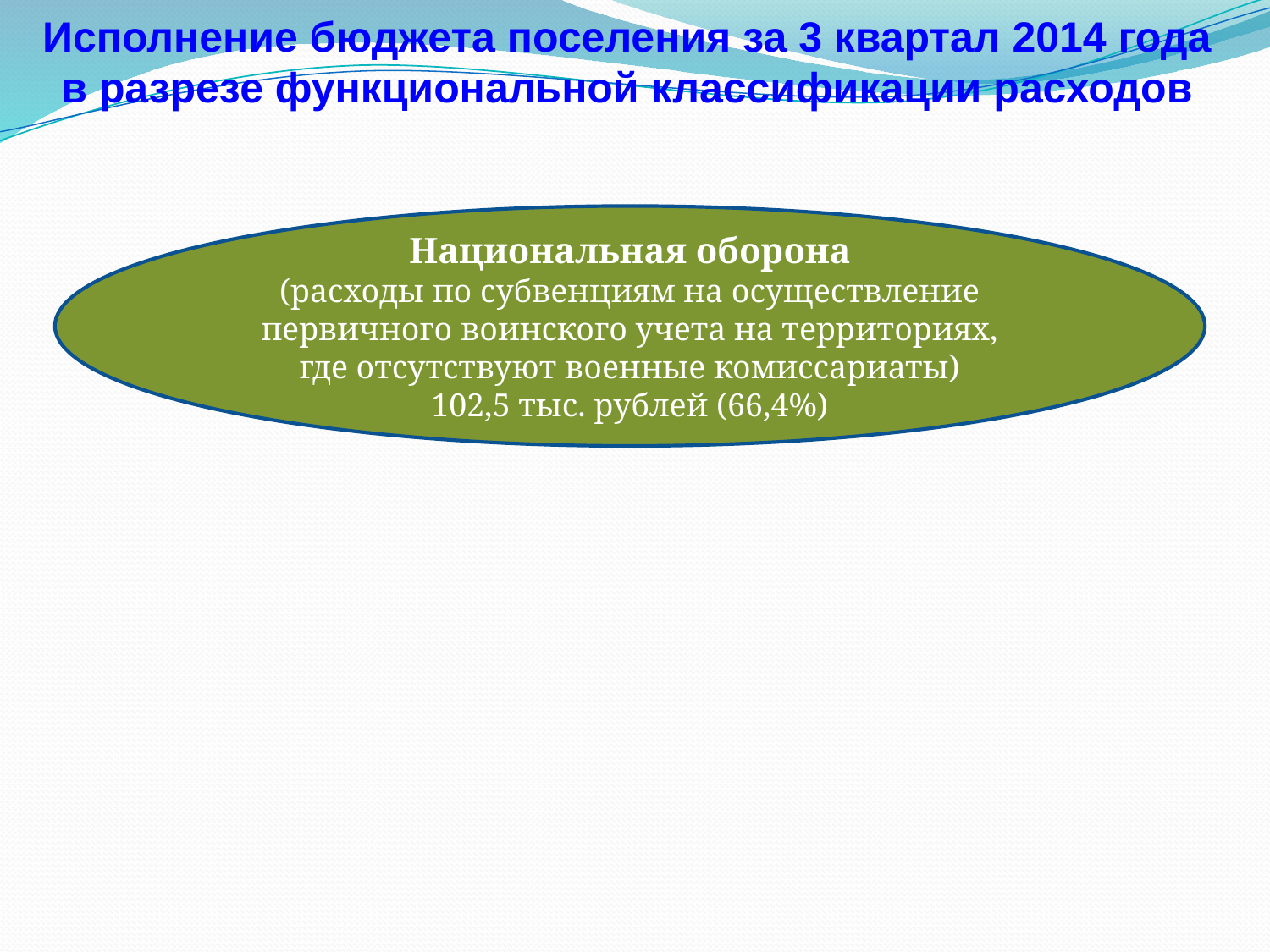

Исполнение бюджета поселения за 3 квартал 2014 года в разрезе функциональной классификации расходов
Национальная оборона
(расходы по субвенциям на осуществление первичного воинского учета на территориях, где отсутствуют военные комиссариаты)
102,5 тыс. рублей (66,4%)